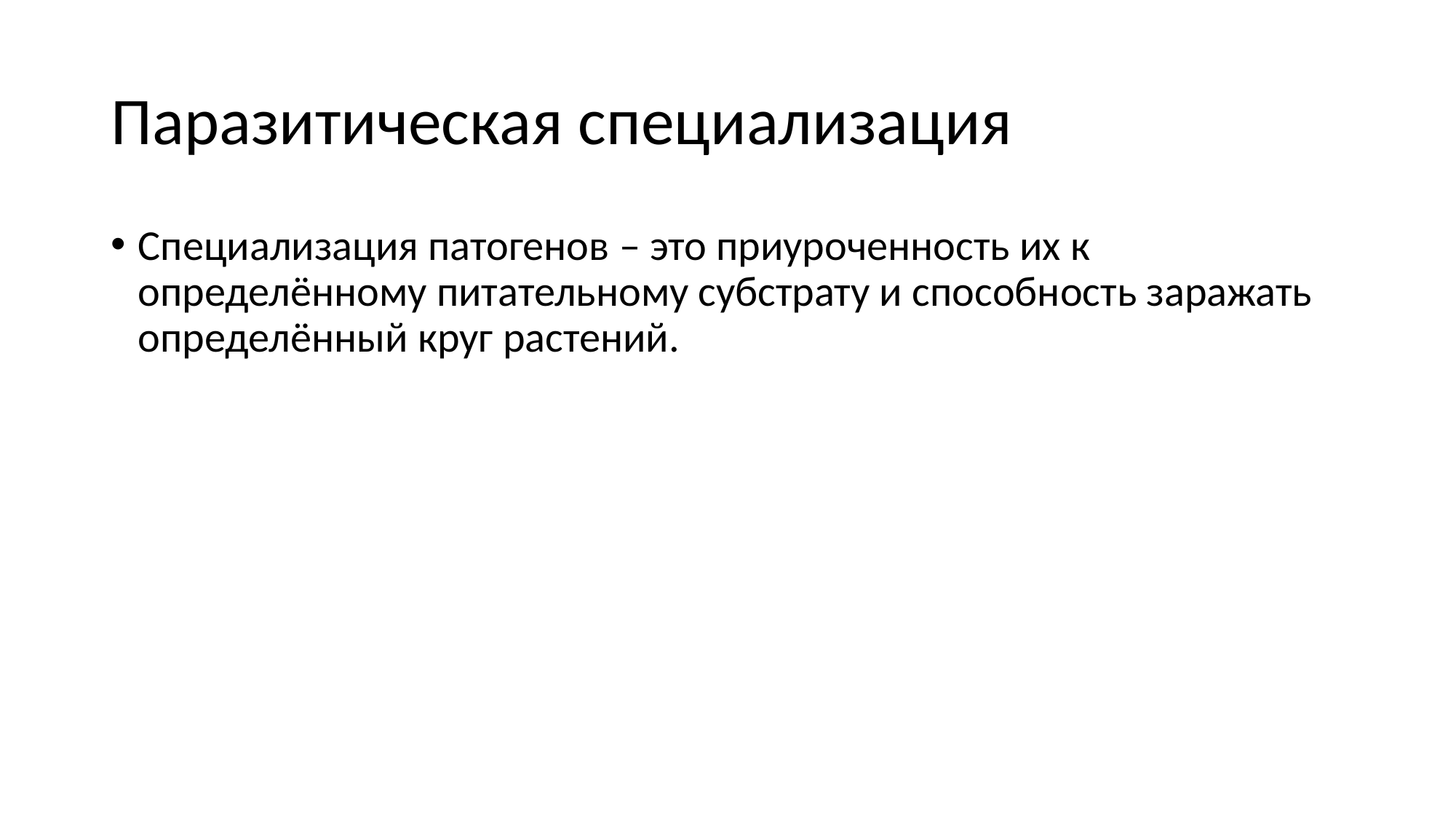

# Паразитическая специализация
Специализация патогенов – это приуроченность их к определённому питательному субстрату и способность заражать определённый круг растений.